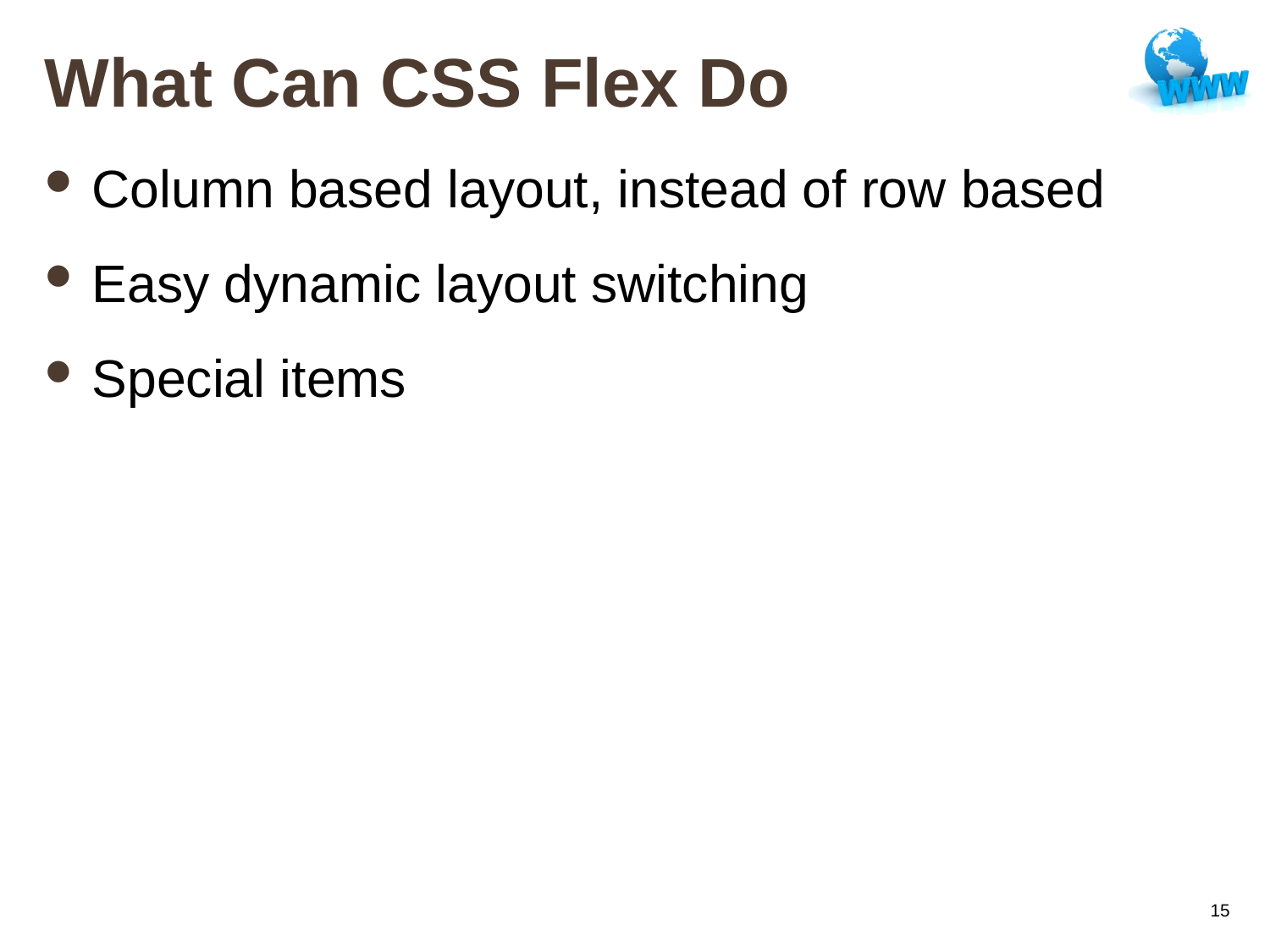

# What Can CSS Flex Do
Column based layout, instead of row based
Easy dynamic layout switching
Special items
15